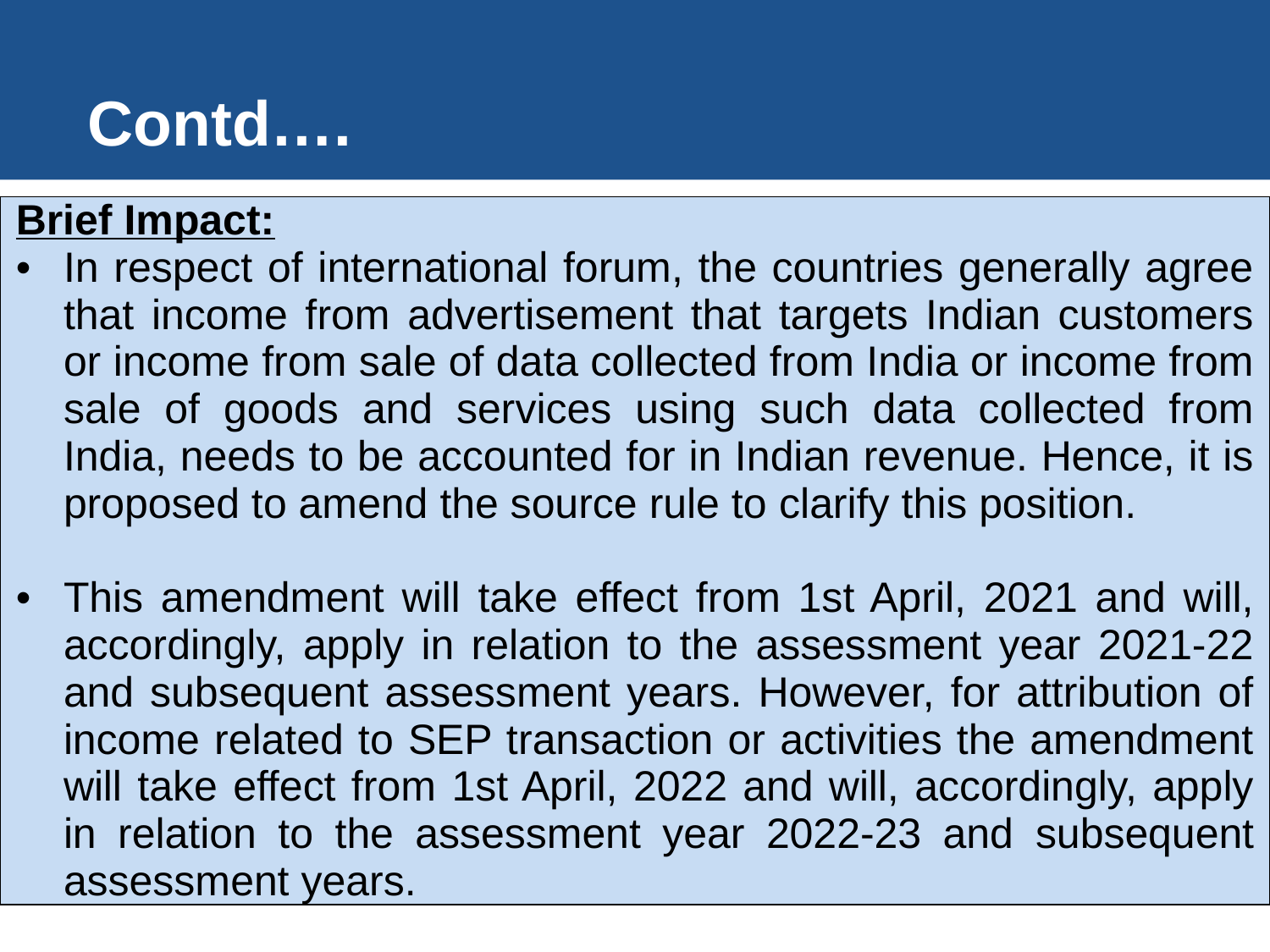

Contd….
#
| Brief Impact: In respect of international forum, the countries generally agree that income from advertisement that targets Indian customers or income from sale of data collected from India or income from sale of goods and services using such data collected from India, needs to be accounted for in Indian revenue. Hence, it is proposed to amend the source rule to clarify this position. This amendment will take effect from 1st April, 2021 and will, accordingly, apply in relation to the assessment year 2021-22 and subsequent assessment years. However, for attribution of income related to SEP transaction or activities the amendment will take effect from 1st April, 2022 and will, accordingly, apply in relation to the assessment year 2022-23 and subsequent assessment years. |
| --- |
170